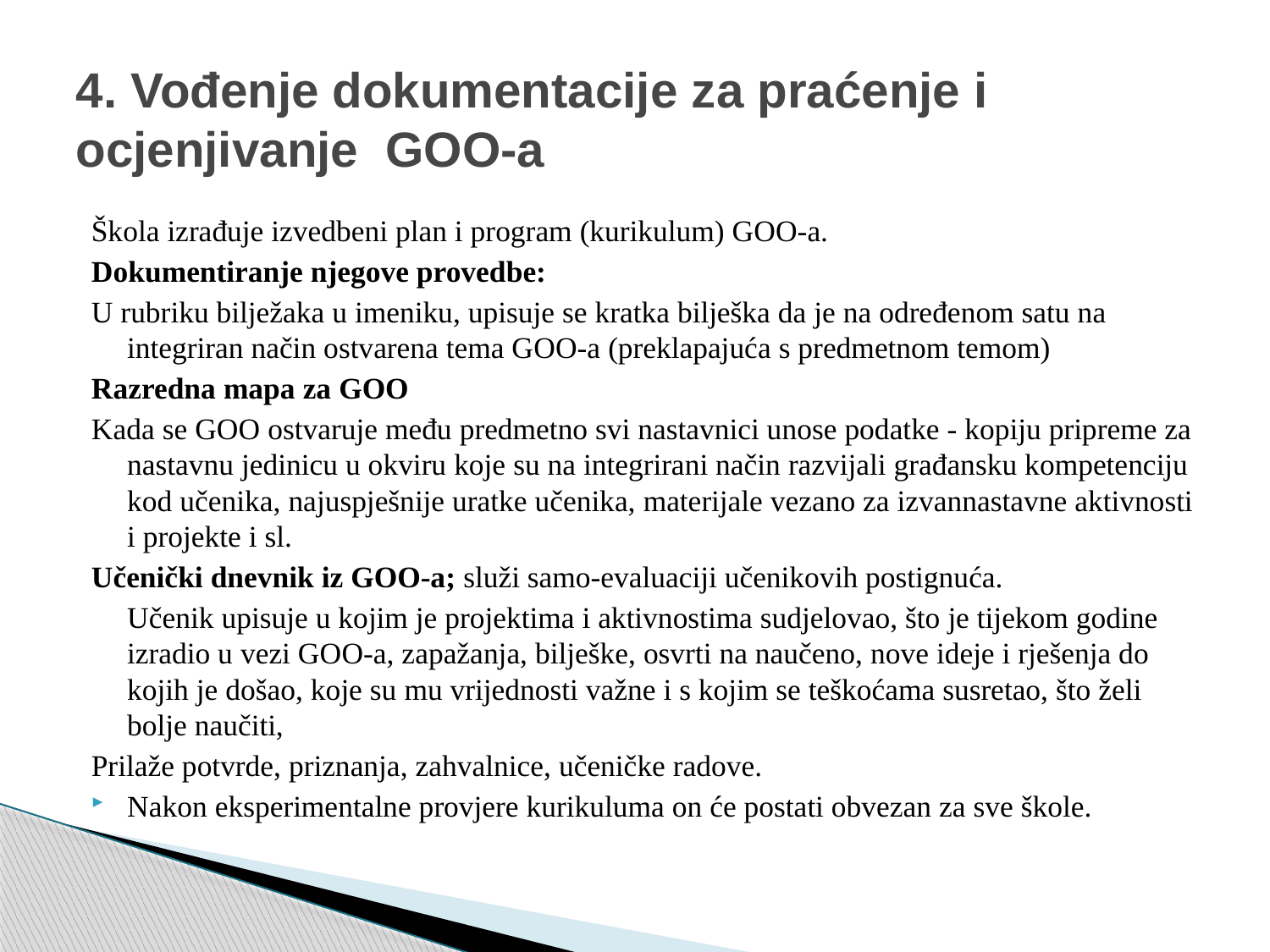

# 4. Vođenje dokumentacije za praćenje i ocjenjivanje  GOO-a
Škola izrađuje izvedbeni plan i program (kurikulum) GOO-a.
Dokumentiranje njegove provedbe:
U rubriku bilježaka u imeniku, upisuje se kratka bilješka da je na određenom satu na integriran način ostvarena tema GOO-a (preklapajuća s predmetnom temom)
Razredna mapa za GOO
Kada se GOO ostvaruje među predmetno svi nastavnici unose podatke - kopiju pripreme za nastavnu jedinicu u okviru koje su na integrirani način razvijali građansku kompetenciju kod učenika, najuspješnije uratke učenika, materijale vezano za izvannastavne aktivnosti i projekte i sl.
Učenički dnevnik iz GOO-a; služi samo-evaluaciji učenikovih postignuća.
	Učenik upisuje u kojim je projektima i aktivnostima sudjelovao, što je tijekom godine izradio u vezi GOO-a, zapažanja, bilješke, osvrti na naučeno, nove ideje i rješenja do kojih je došao, koje su mu vrijednosti važne i s kojim se teškoćama susretao, što želi bolje naučiti,
Prilaže potvrde, priznanja, zahvalnice, učeničke radove.
Nakon eksperimentalne provjere kurikuluma on će postati obvezan za sve škole.